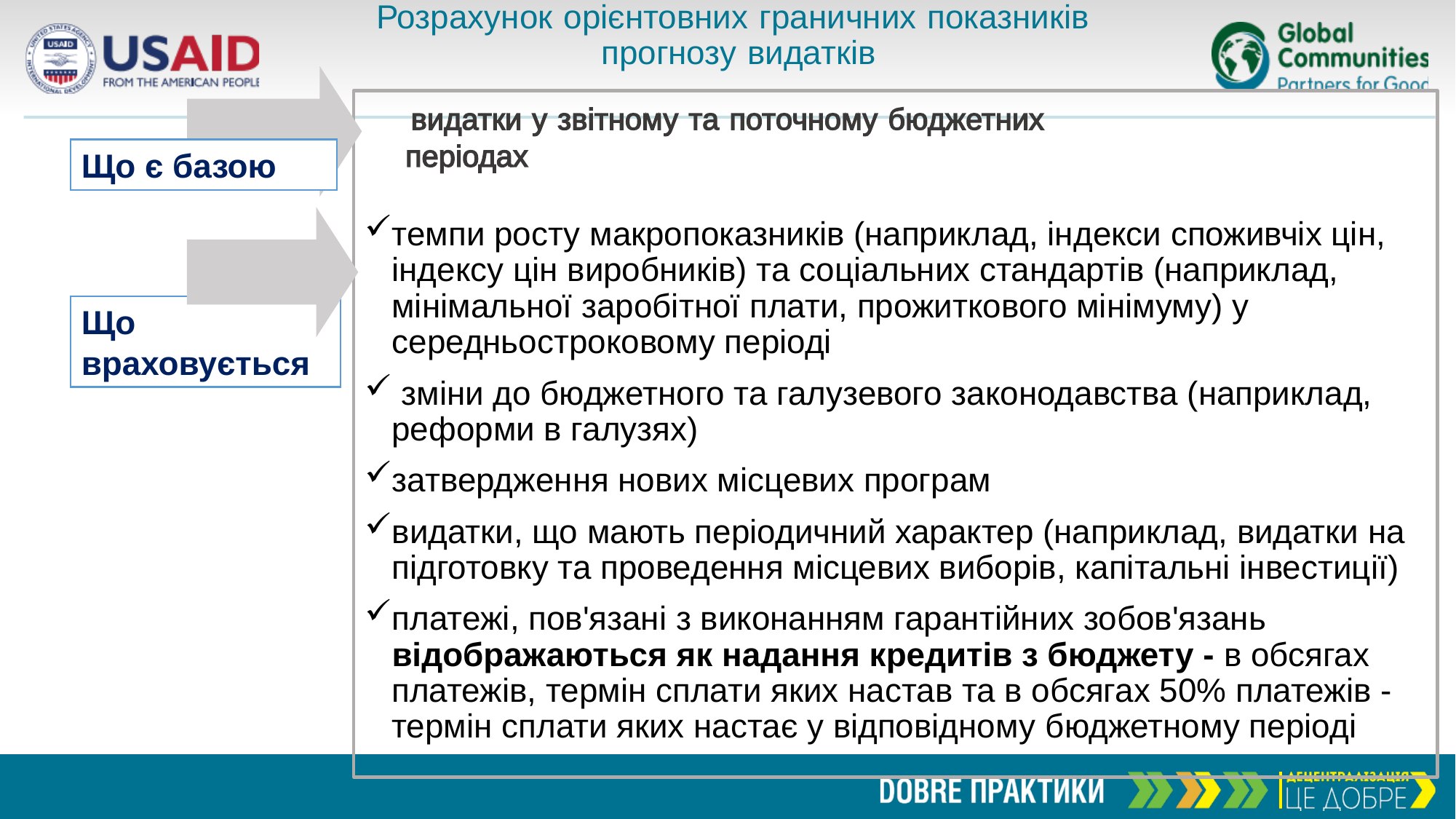

# Розрахунок орієнтовних граничних показників прогнозу видатків

     видатки у звітному та поточному бюджетних
    періодах

темпи росту макропоказників (наприклад, індекси споживчіх цін, індексу цін виробників) та соціальних стандартів (наприклад, мінімальної заробітної плати, прожиткового мінімуму) у середньостроковому періоді
 зміни до бюджетного та галузевого законодавства (наприклад, реформи в галузях)
затвердження нових місцевих програм
видатки, що мають періодичний характер (наприклад, видатки на підготовку та проведення місцевих виборів, капітальні інвестиції)
платежі, пов'язані з виконанням гарантійних зобов'язань відображаються як надання кредитів з бюджету - в обсягах платежів, термін сплати яких настав та в обсягах 50% платежів - термін сплати яких настає у відповідному бюджетному періоді
Що є базою

Що враховується